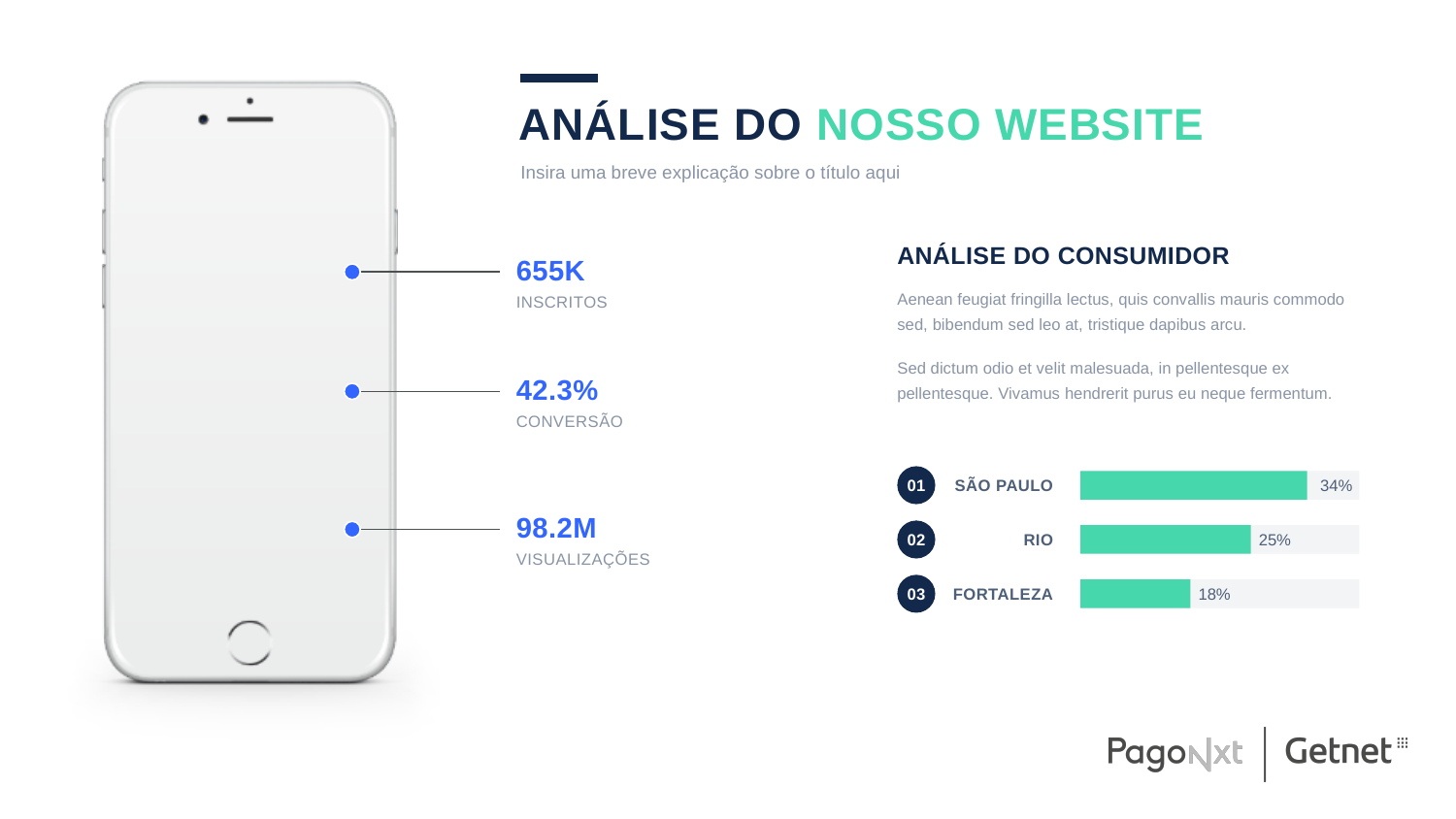

Análise do nosso website

Insira uma breve explicação sobre o título aqui
análise do consumidor
655k

Aenean feugiat fringilla lectus, quis convallis mauris commodo sed, bibendum sed leo at, tristique dapibus arcu.
Sed dictum odio et velit malesuada, in pellentesque ex pellentesque. Vivamus hendrerit purus eu neque fermentum.
Inscritos
42.3%

conversão

01
São Paulo
34%
98.2m

02
Rio
25%
Visualizações

03
fortaleza
18%